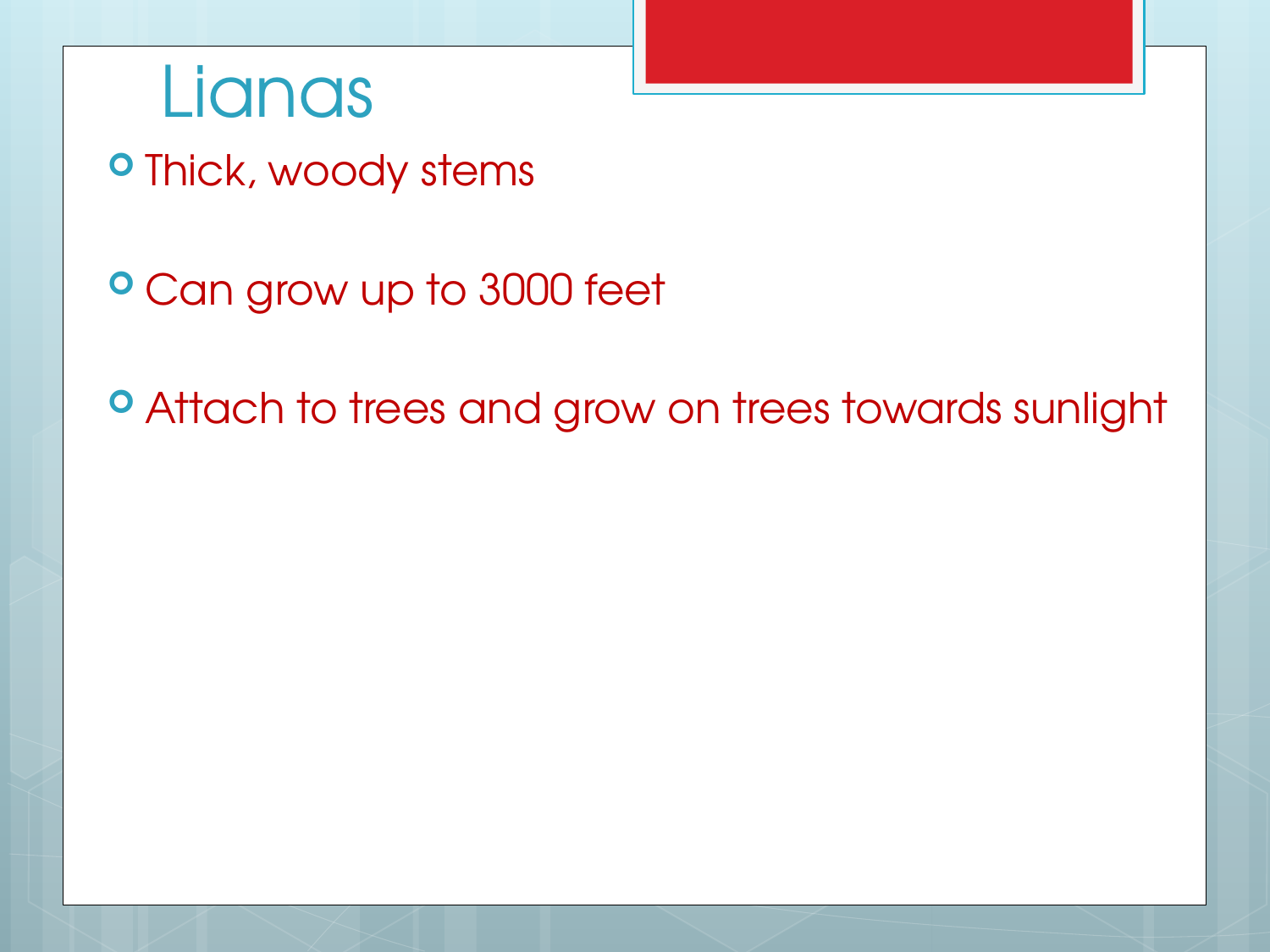

# Lianas
Thick, woody stems

Can grow up to 3000 feet

Attach to trees and grow on trees towards sunlight